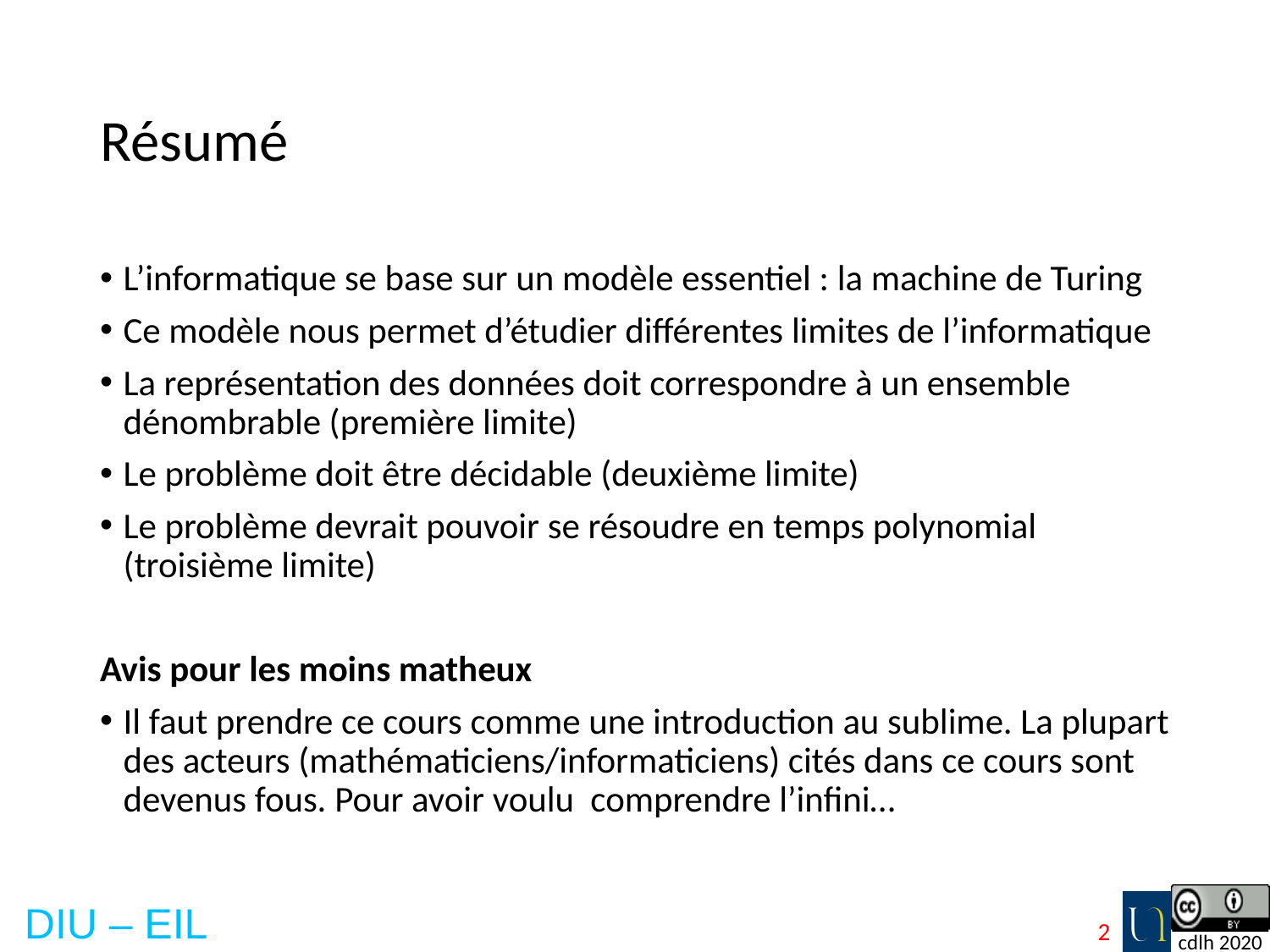

# Résumé
L’informatique se base sur un modèle essentiel : la machine de Turing
Ce modèle nous permet d’étudier différentes limites de l’informatique
La représentation des données doit correspondre à un ensemble dénombrable (première limite)
Le problème doit être décidable (deuxième limite)
Le problème devrait pouvoir se résoudre en temps polynomial (troisième limite)

Avis pour les moins matheux
Il faut prendre ce cours comme une introduction au sublime. La plupart des acteurs (mathématiciens/informaticiens) cités dans ce cours sont devenus fous. Pour avoir voulu  comprendre l’infini…
2